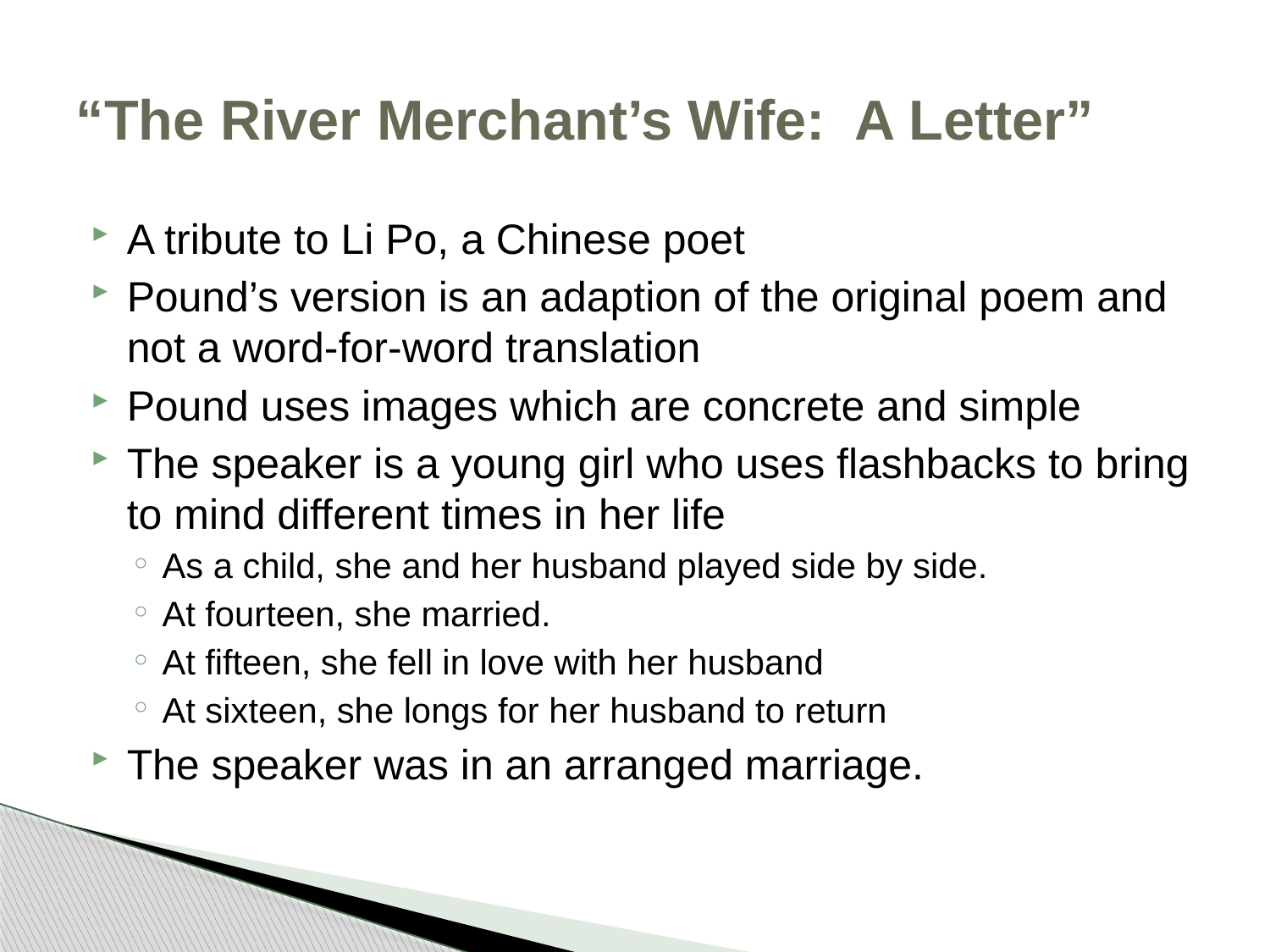

# “The River Merchant’s Wife:  A Letter”
A tribute to Li Po, a Chinese poet
Pound’s version is an adaption of the original poem and not a word-for-word translation
Pound uses images which are concrete and simple
The speaker is a young girl who uses flashbacks to bring to mind different times in her life
As a child, she and her husband played side by side.
At fourteen, she married.
At fifteen, she fell in love with her husband
At sixteen, she longs for her husband to return
The speaker was in an arranged marriage.